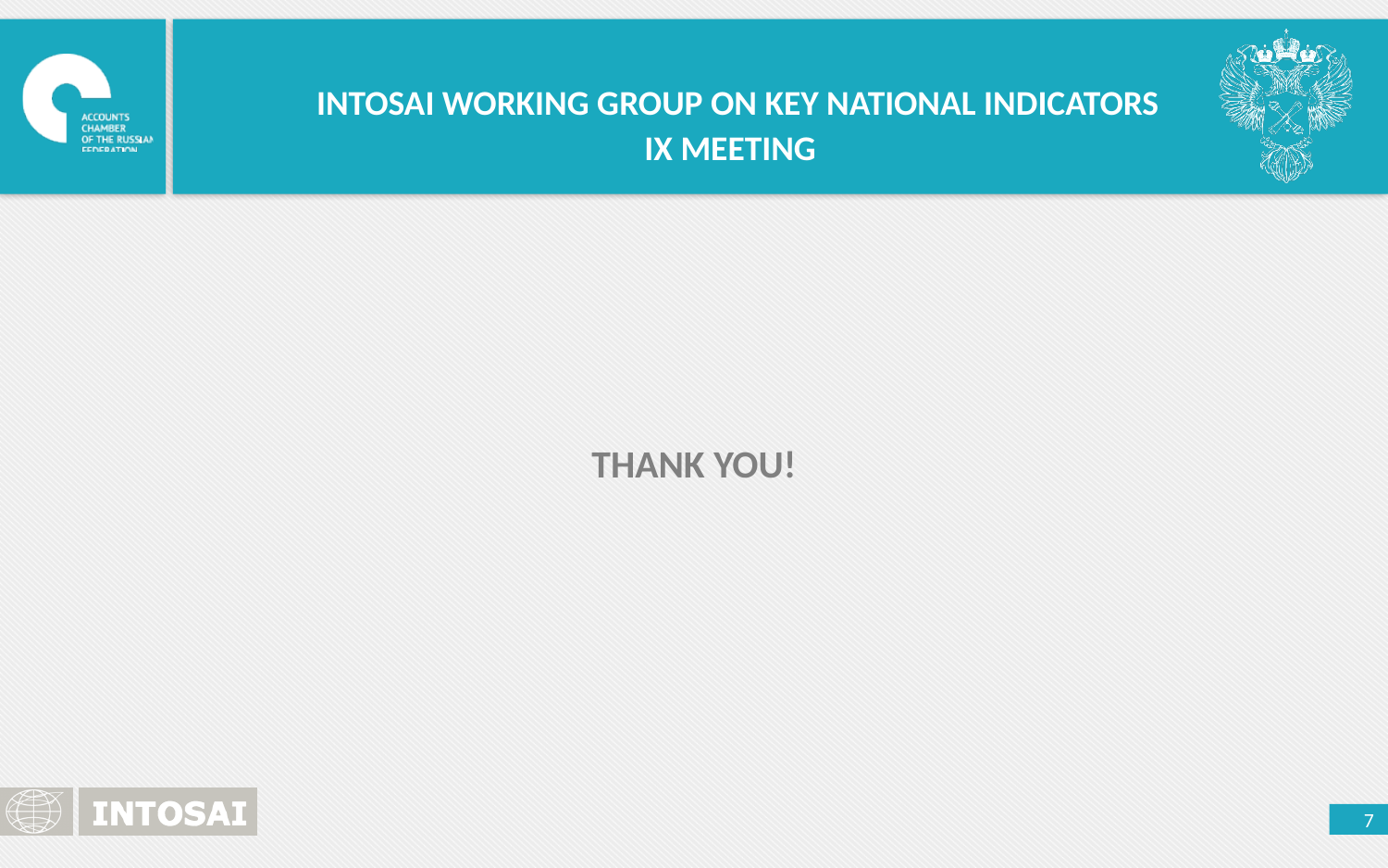

INTOSAI WORKING GROUP ON KEY NATIONAL INDICATORS
IX MEETING
THANK YOU!